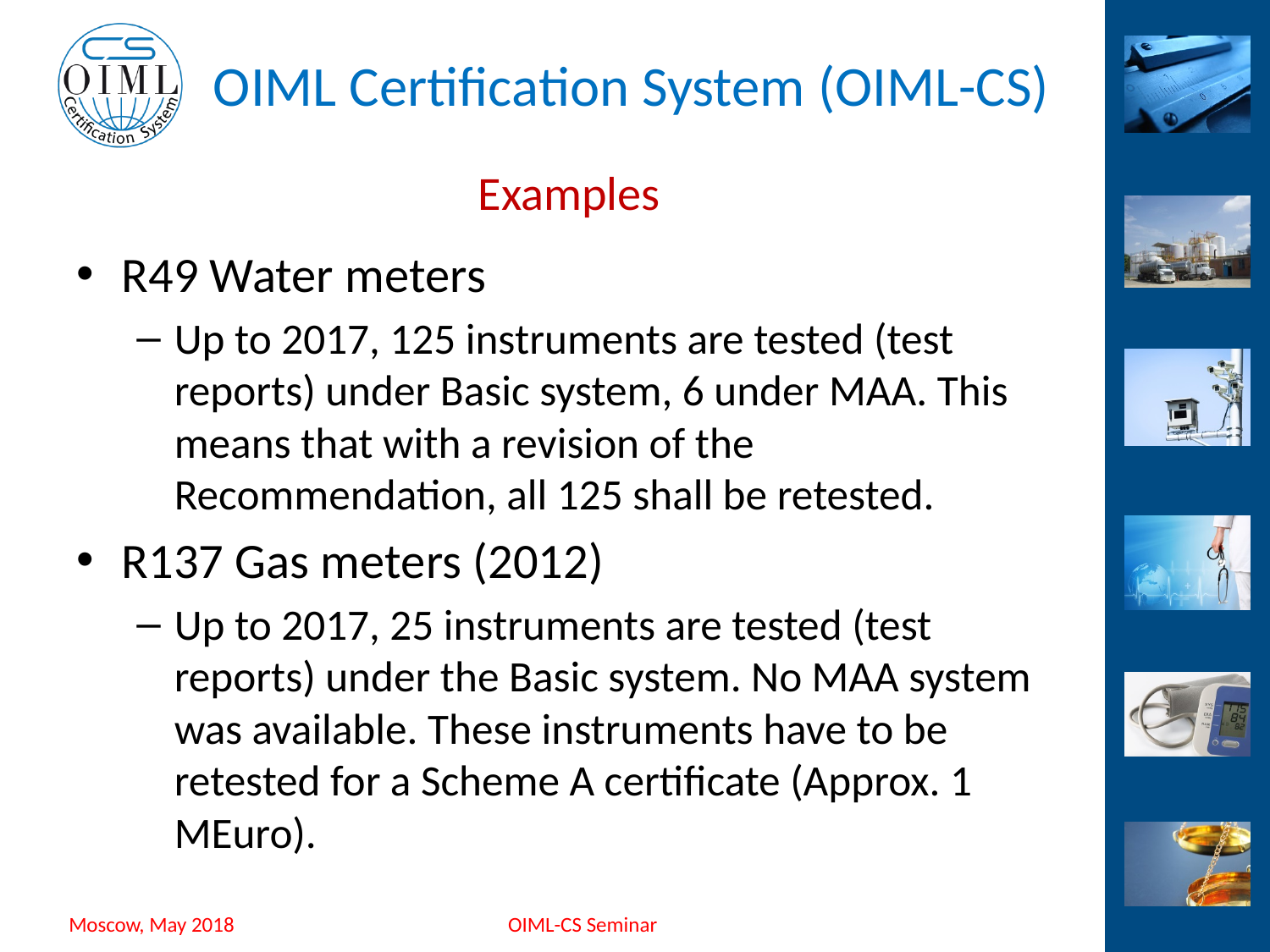

# Examples
R49 Water meters
Up to 2017, 125 instruments are tested (test reports) under Basic system, 6 under MAA. This means that with a revision of the Recommendation, all 125 shall be retested.
R137 Gas meters (2012)
Up to 2017, 25 instruments are tested (test reports) under the Basic system. No MAA system was available. These instruments have to be retested for a Scheme A certificate (Approx. 1 MEuro).